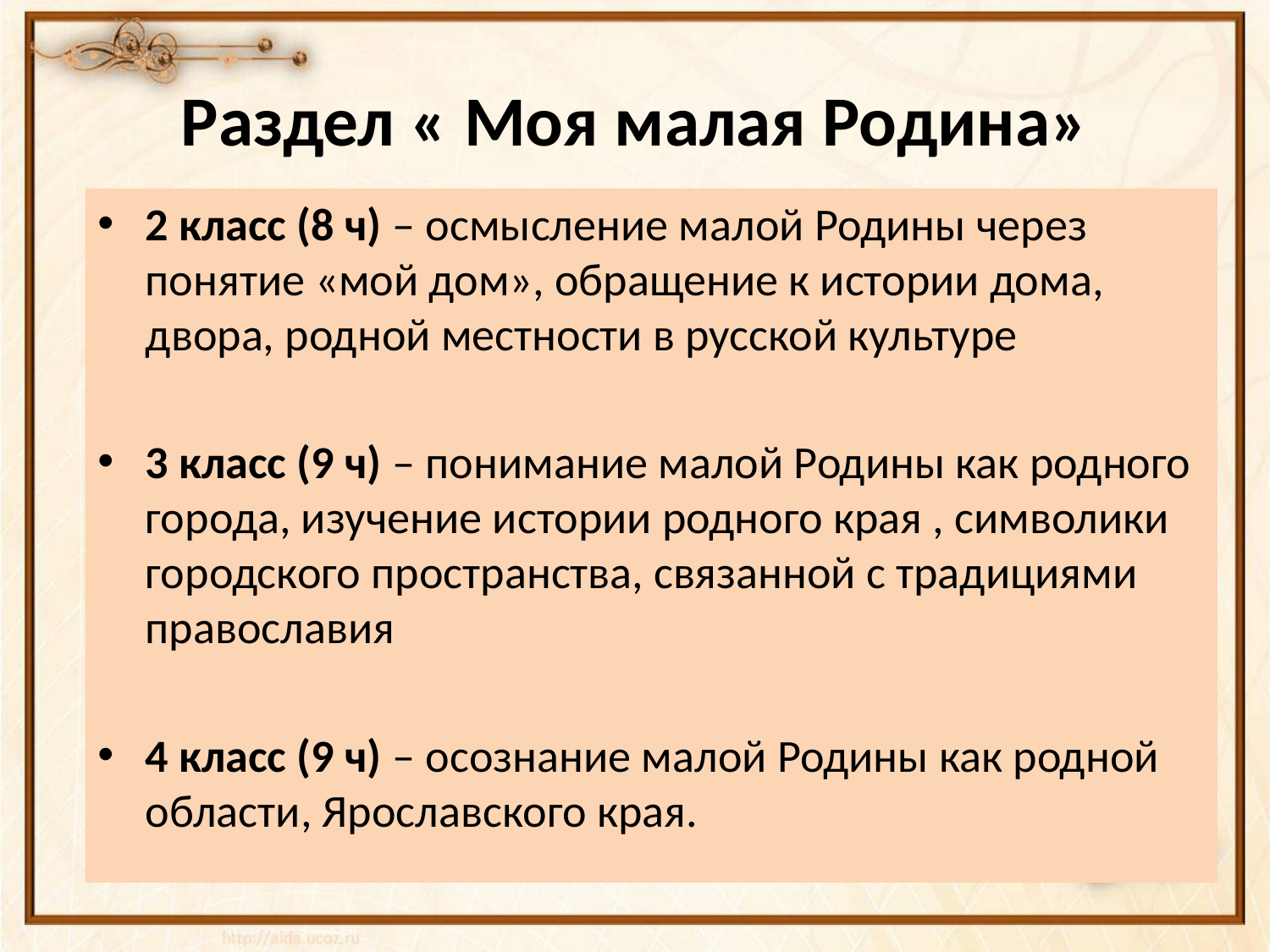

# Раздел « Моя малая Родина»
2 класс (8 ч) – осмысление малой Родины через понятие «мой дом», обращение к истории дома, двора, родной местности в русской культуре

3 класс (9 ч) – понимание малой Родины как родного города, изучение истории родного края , символики городского пространства, связанной с традициями православия

4 класс (9 ч) – осознание малой Родины как родной области, Ярославского края.